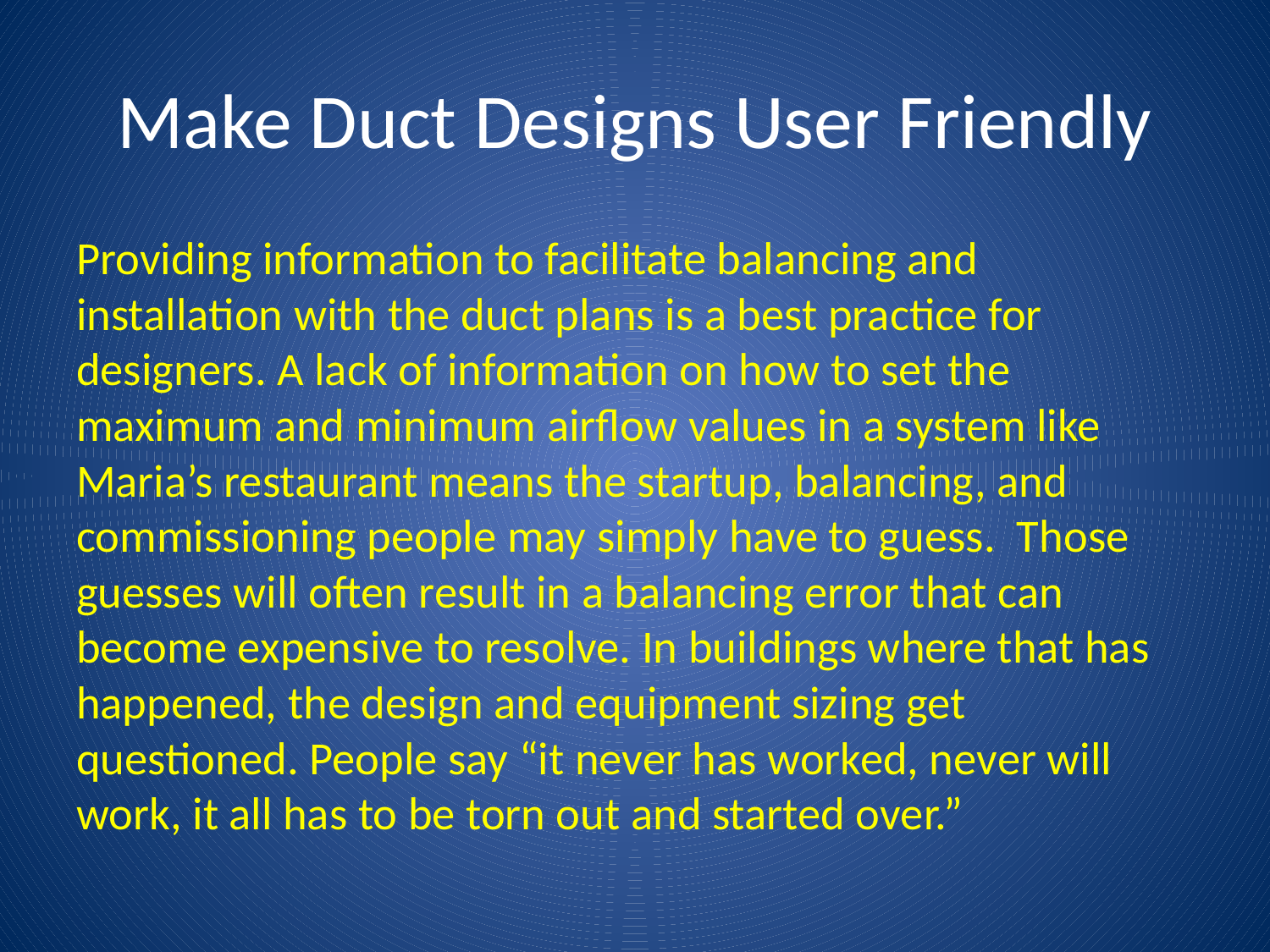

# Make Duct Designs User Friendly
Providing information to facilitate balancing and installation with the duct plans is a best practice for designers. A lack of information on how to set the maximum and minimum airflow values in a system like Maria’s restaurant means the startup, balancing, and commissioning people may simply have to guess.  Those guesses will often result in a balancing error that can become expensive to resolve. In buildings where that has happened, the design and equipment sizing get questioned. People say “it never has worked, never will work, it all has to be torn out and started over.”